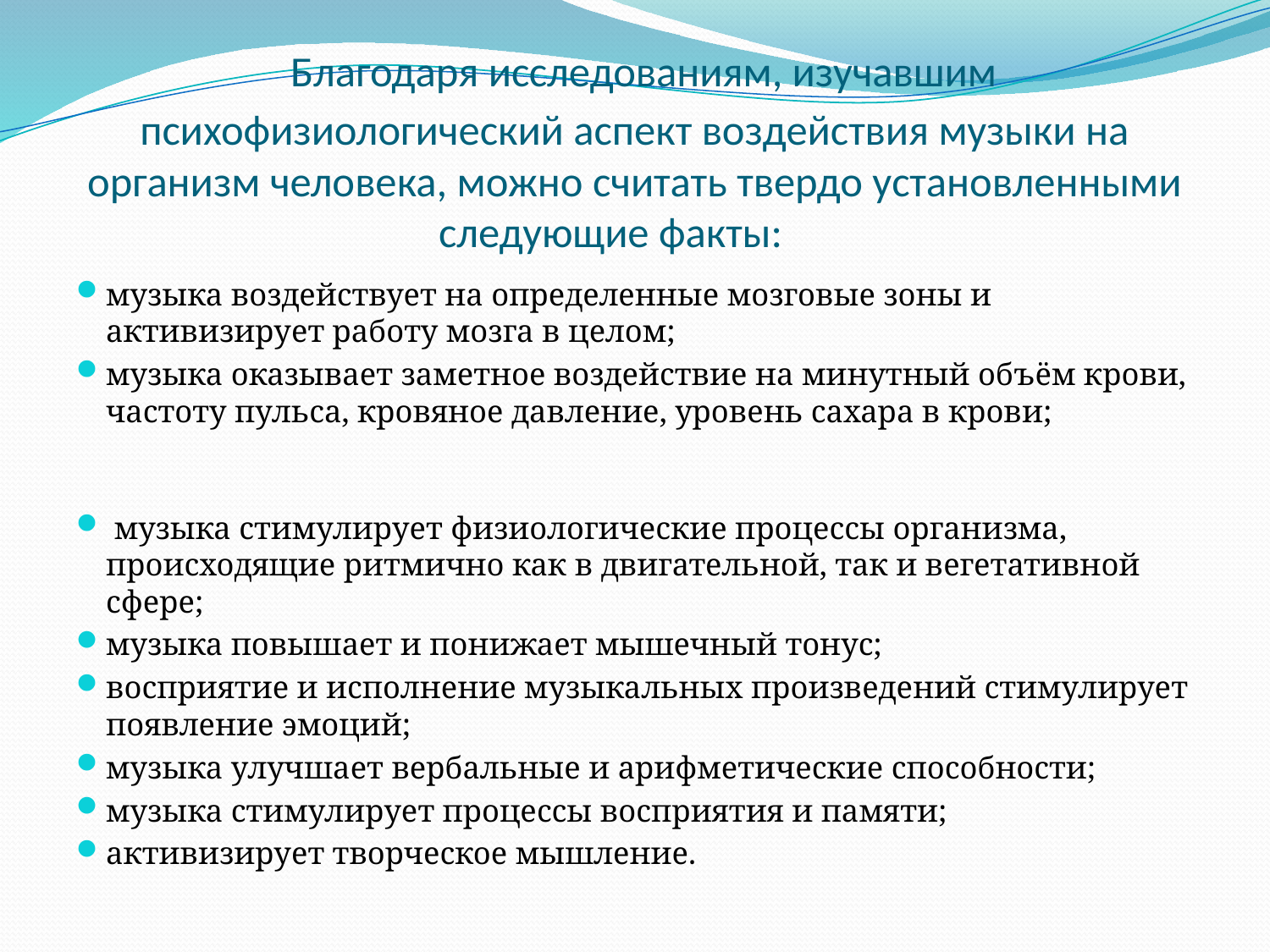

# Благодаря исследованиям, изучавшим психофизиологический аспект воздействия музыки на организм человека, можно считать твердо установленными следующие факты:
музыка воздействует на определенные мозговые зоны и активизирует работу мозга в целом;
музыка оказывает заметное воздействие на минутный объём крови, частоту пульса, кровяное давление, уровень сахара в крови;
 музыка стимулирует физиологические процессы организма, происходящие ритмично как в двигательной, так и вегетативной сфере;
музыка повышает и понижает мышечный тонус;
восприятие и исполнение музыкальных произведений стимулирует появление эмоций;
музыка улучшает вербальные и арифметические способности;
музыка стимулирует процессы восприятия и памяти;
активизирует творческое мышление.